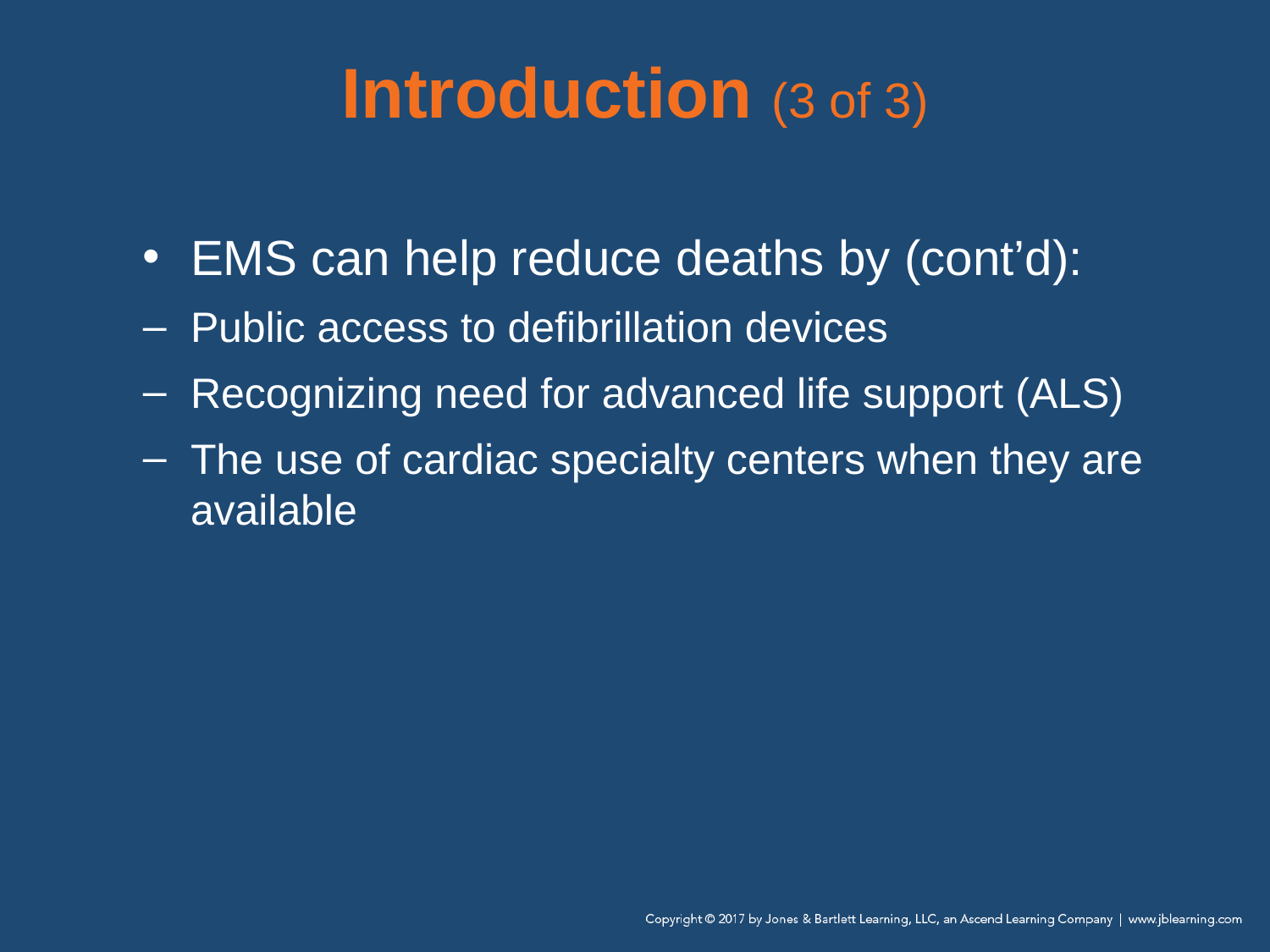

# Introduction (3 of 3)
EMS can help reduce deaths by (cont’d):
Public access to defibrillation devices
Recognizing need for advanced life support (ALS)
The use of cardiac specialty centers when they are available